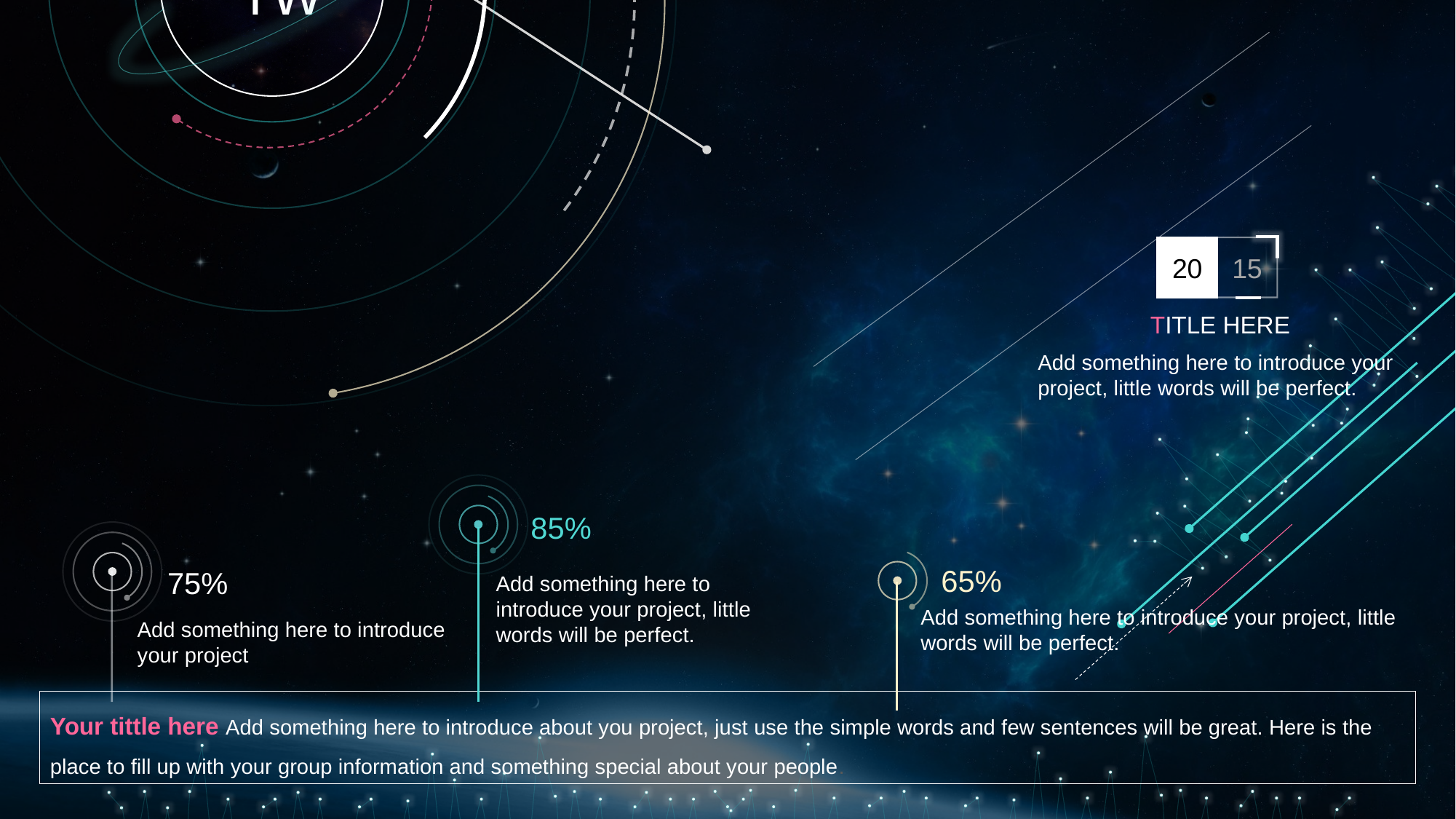

TW

20
15
TITLE HERE
Add something here to introduce your project, little words will be perfect.

85%

65%
75%
Add something here to introduce your project, little words will be perfect.
Add something here to introduce your project, little words will be perfect.
Add something here to introduce your project
Your tittle here Add something here to introduce about you project, just use the simple words and few sentences will be great. Here is the place to fill up with your group information and something special about your people.